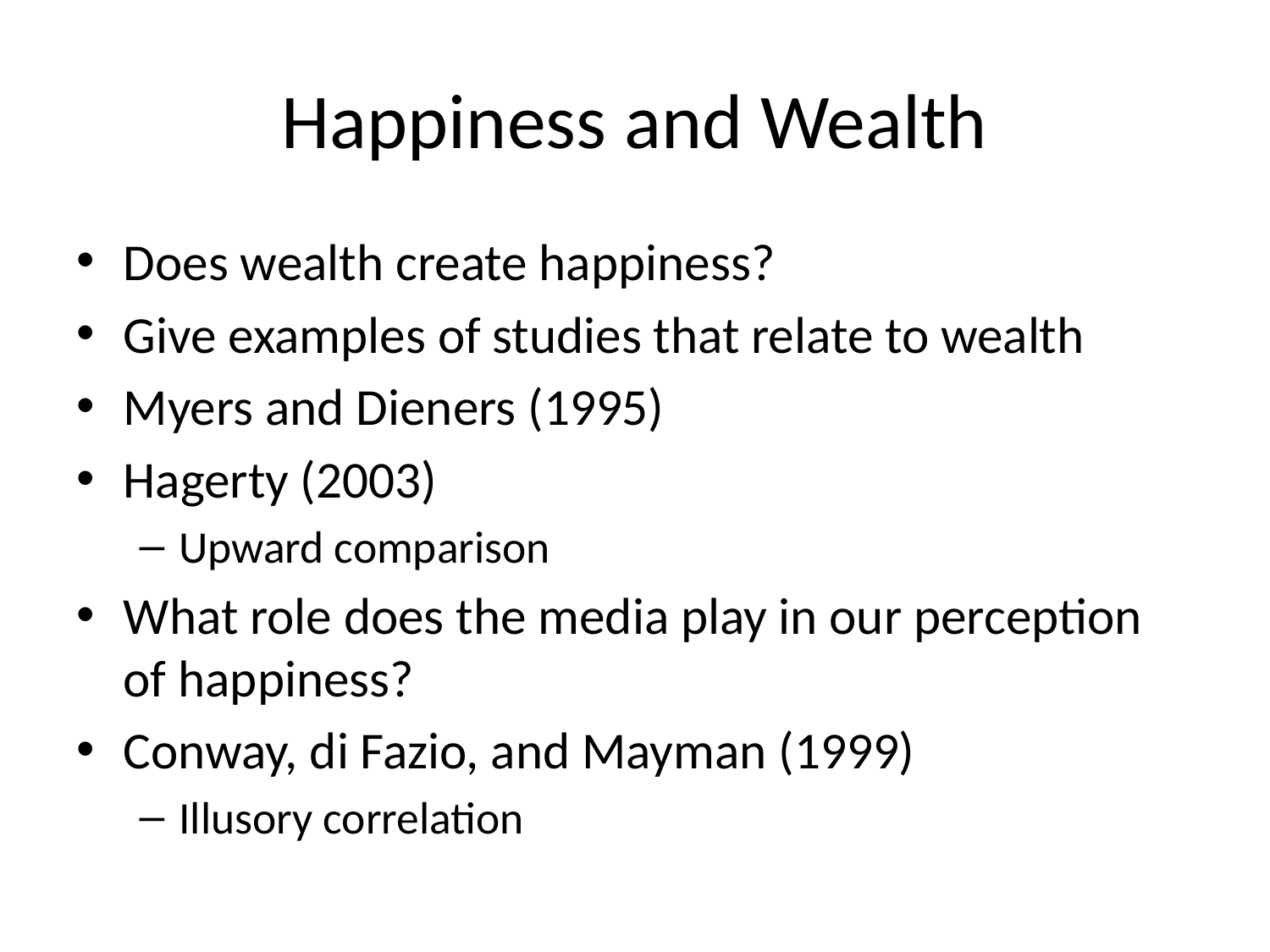

# Happiness and Wealth
Does wealth create happiness?
Give examples of studies that relate to wealth
Myers and Dieners (1995)
Hagerty (2003)
Upward comparison
What role does the media play in our perception of happiness?
Conway, di Fazio, and Mayman (1999)
Illusory correlation